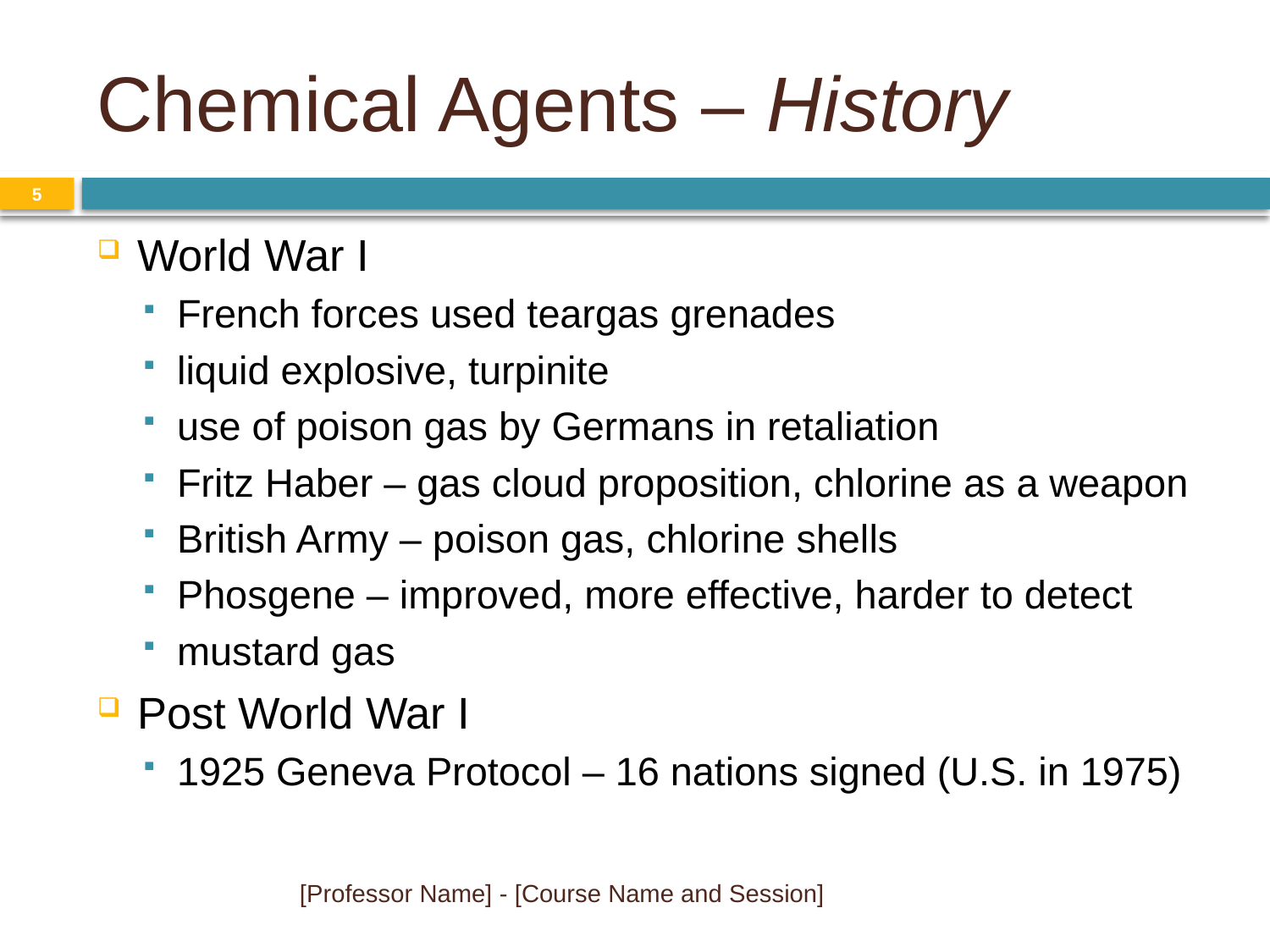

# Chemical Agents – History
5
World War I
French forces used teargas grenades
liquid explosive, turpinite
use of poison gas by Germans in retaliation
Fritz Haber – gas cloud proposition, chlorine as a weapon
British Army – poison gas, chlorine shells
Phosgene – improved, more effective, harder to detect
mustard gas
Post World War I
1925 Geneva Protocol – 16 nations signed (U.S. in 1975)

[Professor Name] - [Course Name and Session]